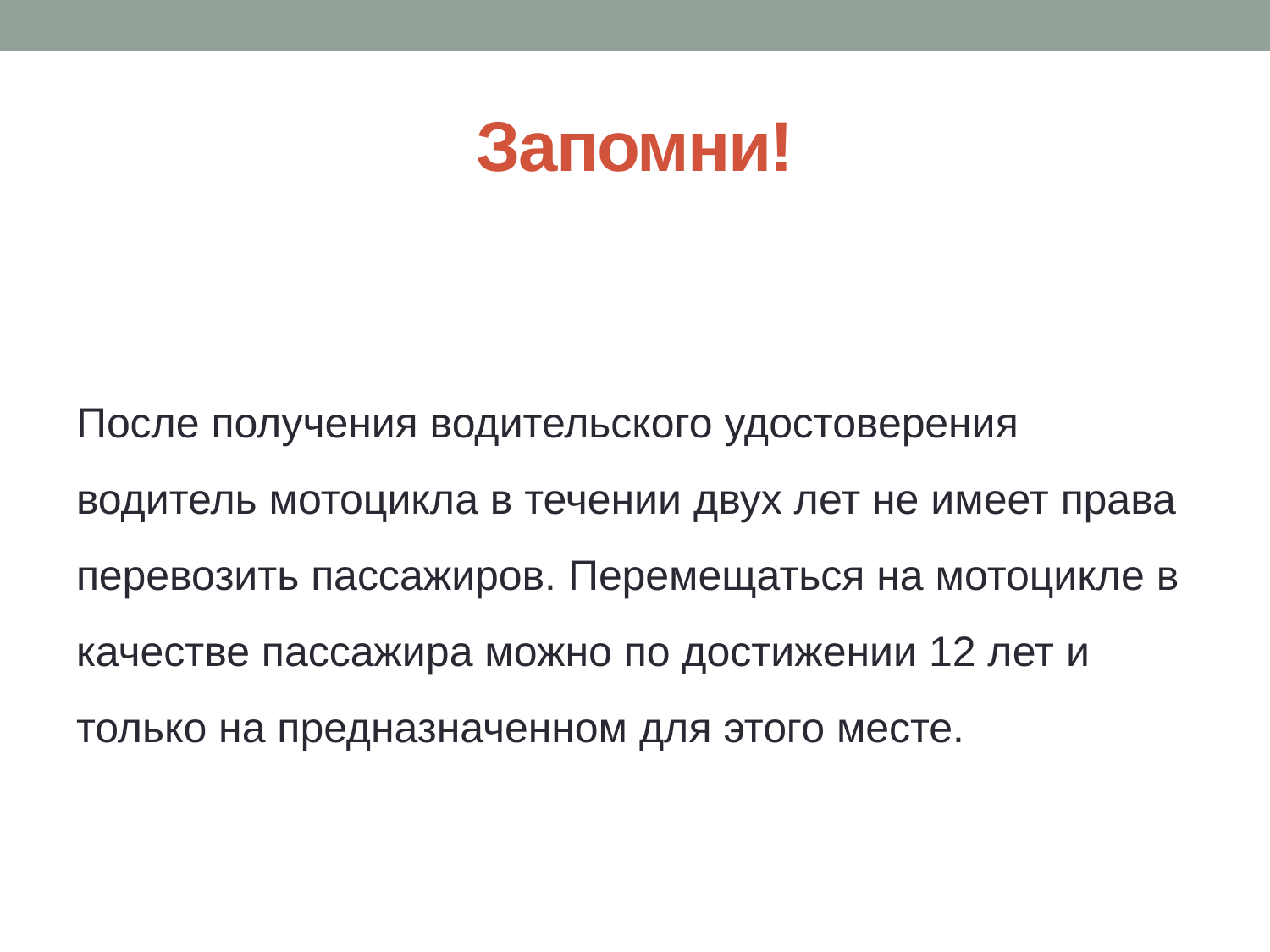

# Запомни!
После получения водительского удостоверения водитель мотоцикла в течении двух лет не имеет права перевозить пассажиров. Перемещаться на мотоцикле в качестве пассажира можно по достижении 12 лет и только на предназначенном для этого месте.